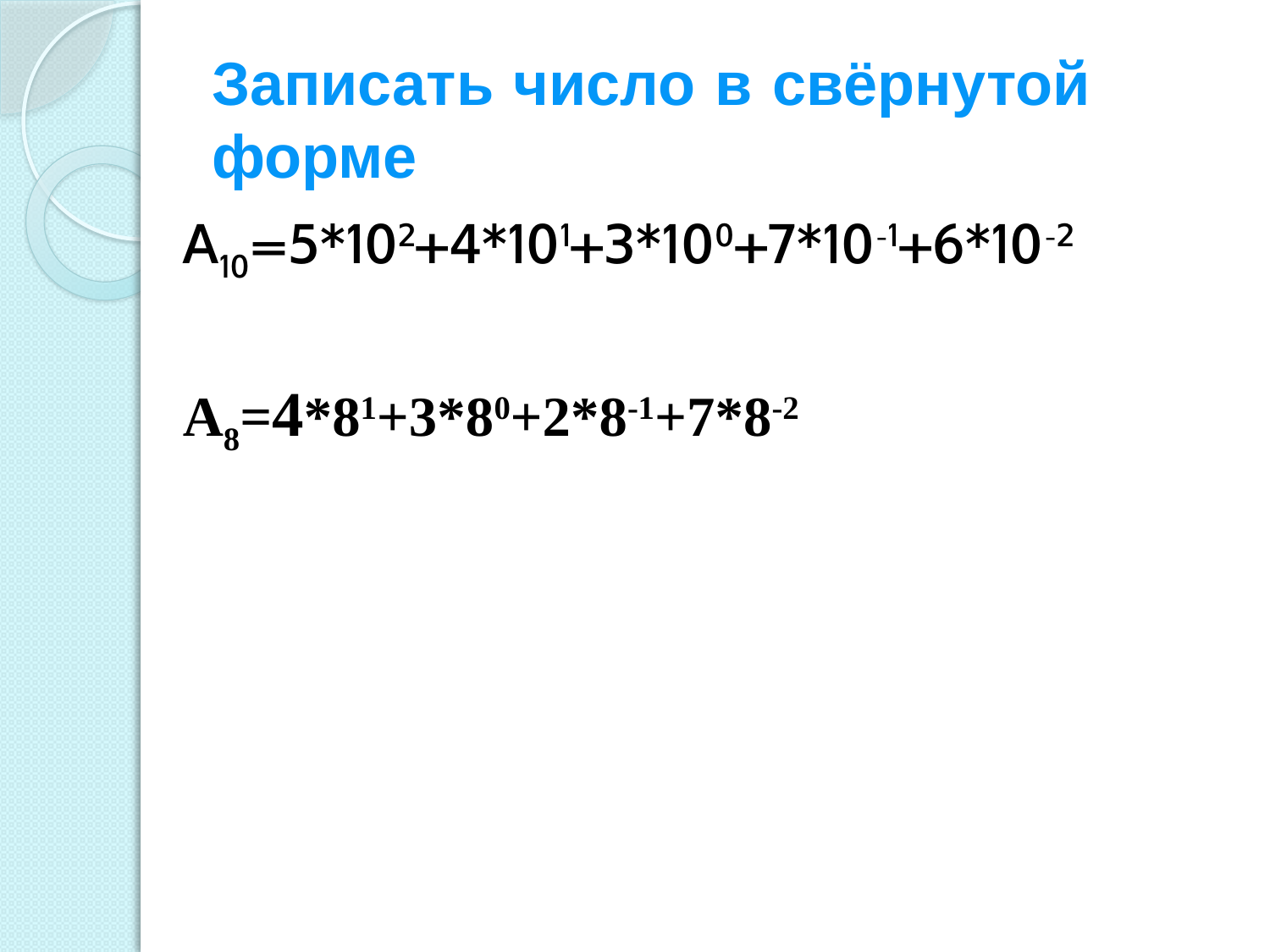

# Записать число в свёрнутой форме
A10=5*102+4*101+3*100+7*10-1+6*10-2

A8=4*81+3*80+2*8-1+7*8-2